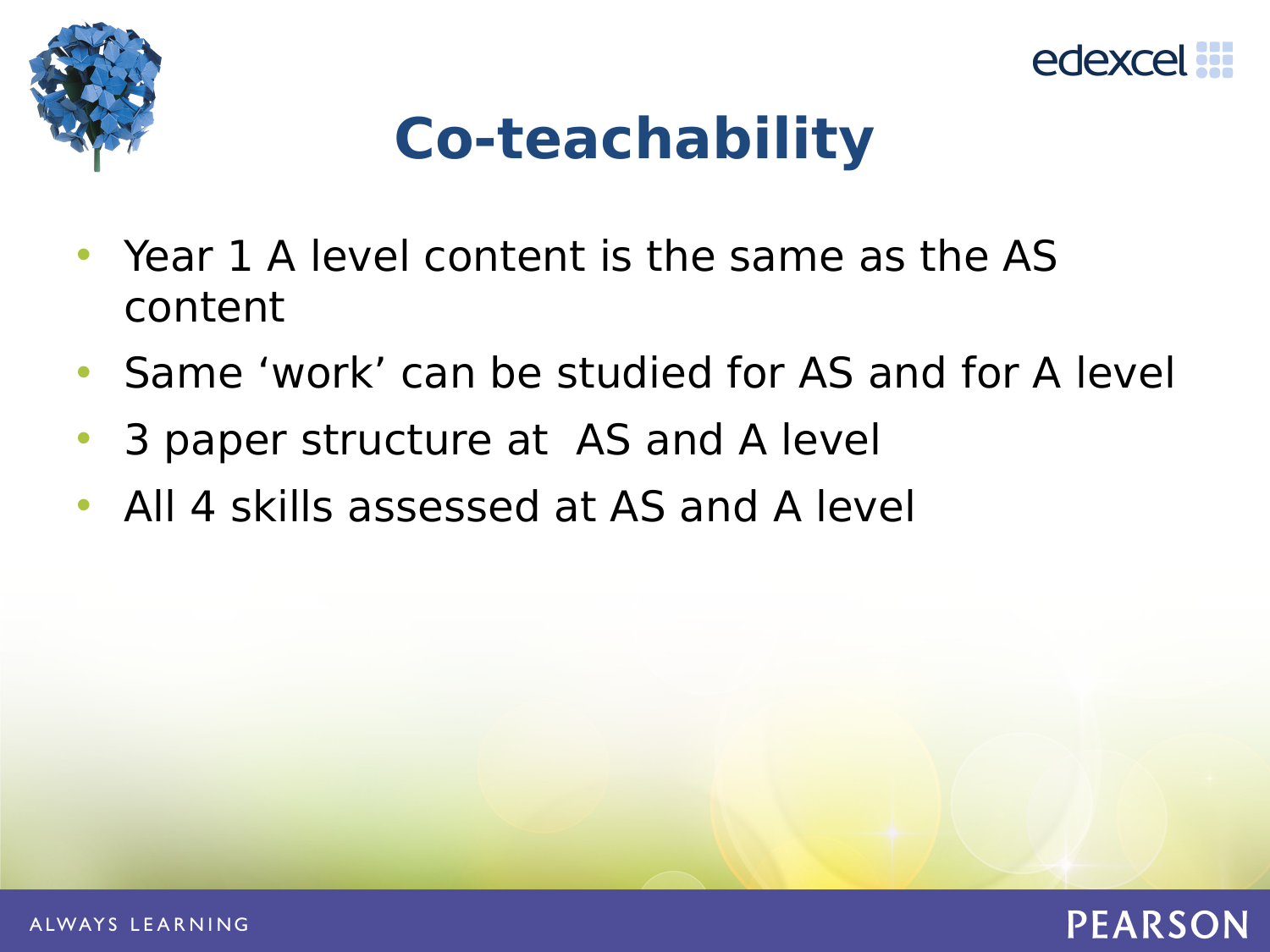

# Co-teachability
Year 1 A level content is the same as the AS content
Same ‘work’ can be studied for AS and for A level
3 paper structure at  AS and A level
All 4 skills assessed at AS and A level